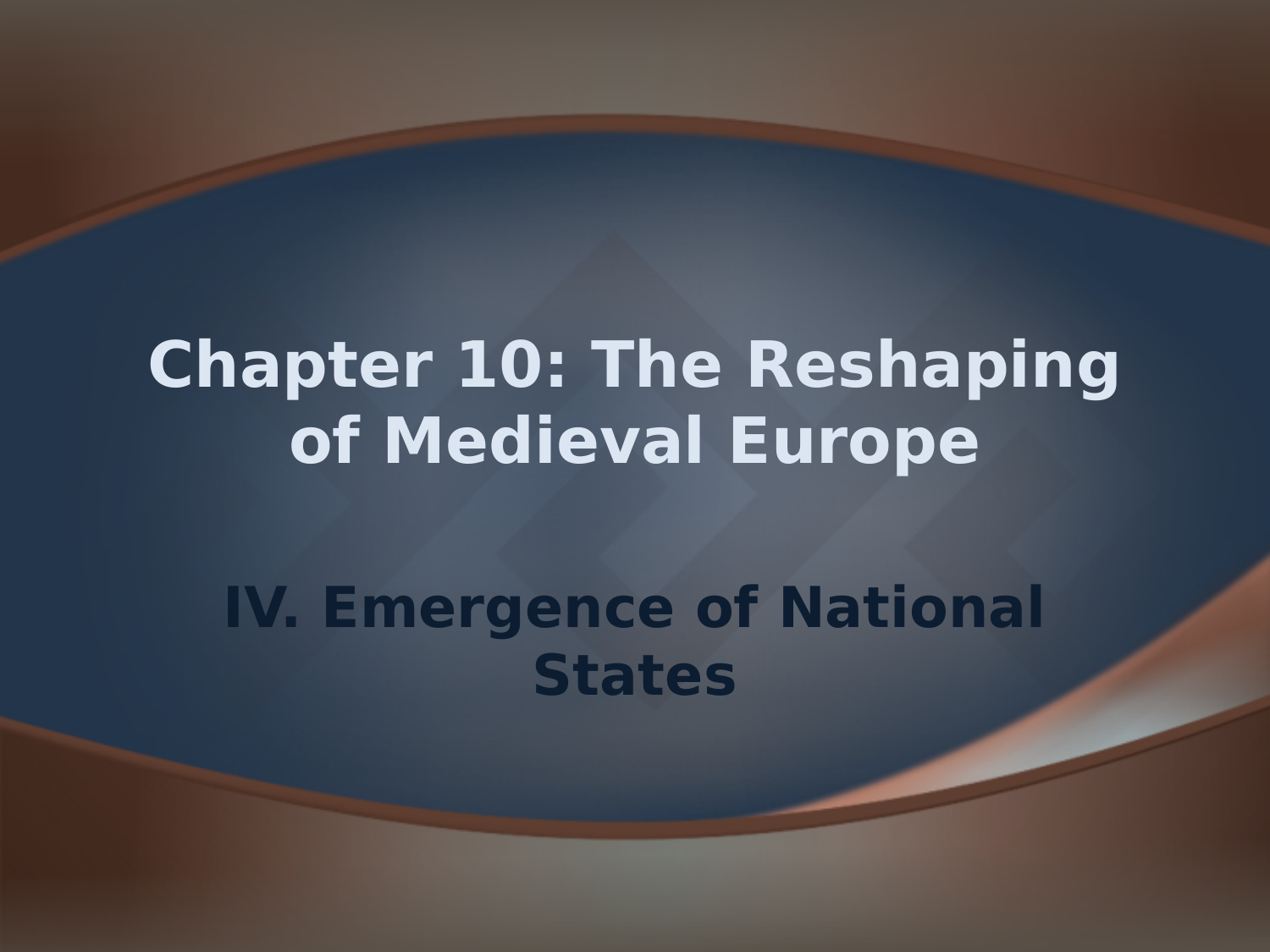

# Chapter 10: The Reshaping of Medieval Europe
IV. Emergence of National States